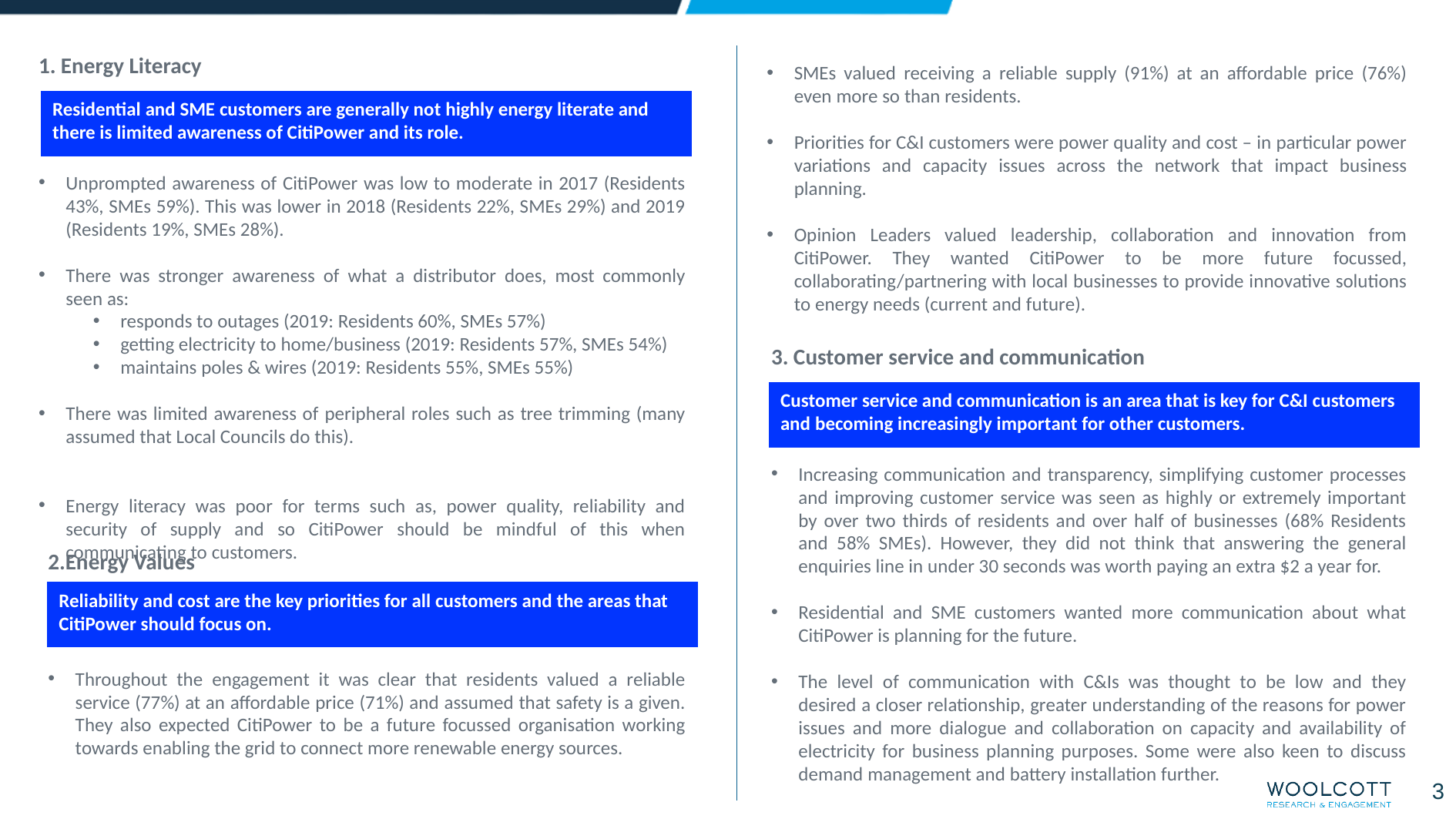

1. Energy Literacy

Unprompted awareness of CitiPower was low to moderate in 2017 (Residents 43%, SMEs 59%). This was lower in 2018 (Residents 22%, SMEs 29%) and 2019 (Residents 19%, SMEs 28%).

There was stronger awareness of what a distributor does, most commonly seen as:
responds to outages (2019: Residents 60%, SMEs 57%)
getting electricity to home/business (2019: Residents 57%, SMEs 54%)
maintains poles & wires (2019: Residents 55%, SMEs 55%)

There was limited awareness of peripheral roles such as tree trimming (many assumed that Local Councils do this).

Energy literacy was poor for terms such as, power quality, reliability and security of supply and so CitiPower should be mindful of this when communicating to customers.

SMEs valued receiving a reliable supply (91%) at an affordable price (76%) even more so than residents.

Priorities for C&I customers were power quality and cost – in particular power variations and capacity issues across the network that impact business planning.

Opinion Leaders valued leadership, collaboration and innovation from CitiPower. They wanted CitiPower to be more future focussed, collaborating/partnering with local businesses to provide innovative solutions to energy needs (current and future).
Residential and SME customers are generally not highly energy literate and there is limited awareness of CitiPower and its role.
3. Customer service and communication

Increasing communication and transparency, simplifying customer processes and improving customer service was seen as highly or extremely important by over two thirds of residents and over half of businesses (68% Residents and 58% SMEs). However, they did not think that answering the general enquiries line in under 30 seconds was worth paying an extra $2 a year for.

Residential and SME customers wanted more communication about what CitiPower is planning for the future.

The level of communication with C&Is was thought to be low and they desired a closer relationship, greater understanding of the reasons for power issues and more dialogue and collaboration on capacity and availability of electricity for business planning purposes. Some were also keen to discuss demand management and battery installation further.

Customer service and communication is an area that is key for C&I customers and becoming increasingly important for other customers.
2.Energy Values

Throughout the engagement it was clear that residents valued a reliable service (77%) at an affordable price (71%) and assumed that safety is a given. They also expected CitiPower to be a future focussed organisation working towards enabling the grid to connect more renewable energy sources.

Reliability and cost are the key priorities for all customers and the areas that CitiPower should focus on.